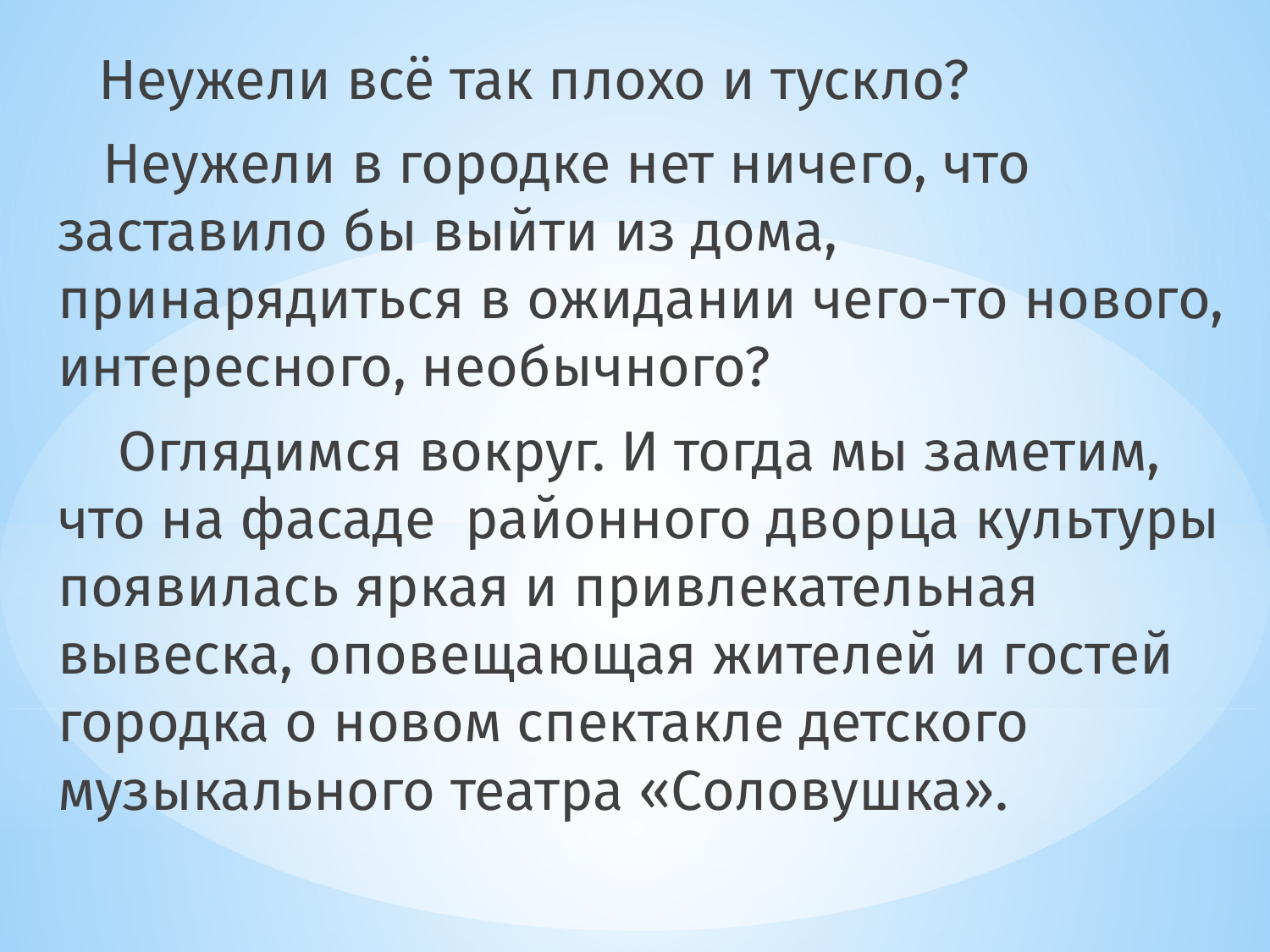

Неужели всё так плохо и тускло?
   Неужели в городке нет ничего, что заставило бы выйти из дома, принарядиться в ожидании чего-то нового, интересного, необычного?
    Оглядимся вокруг. И тогда мы заметим, что на фасаде  районного дворца культуры появилась яркая и привлекательная вывеска, оповещающая жителей и гостей городка о новом спектакле детского музыкального театра «Соловушка».